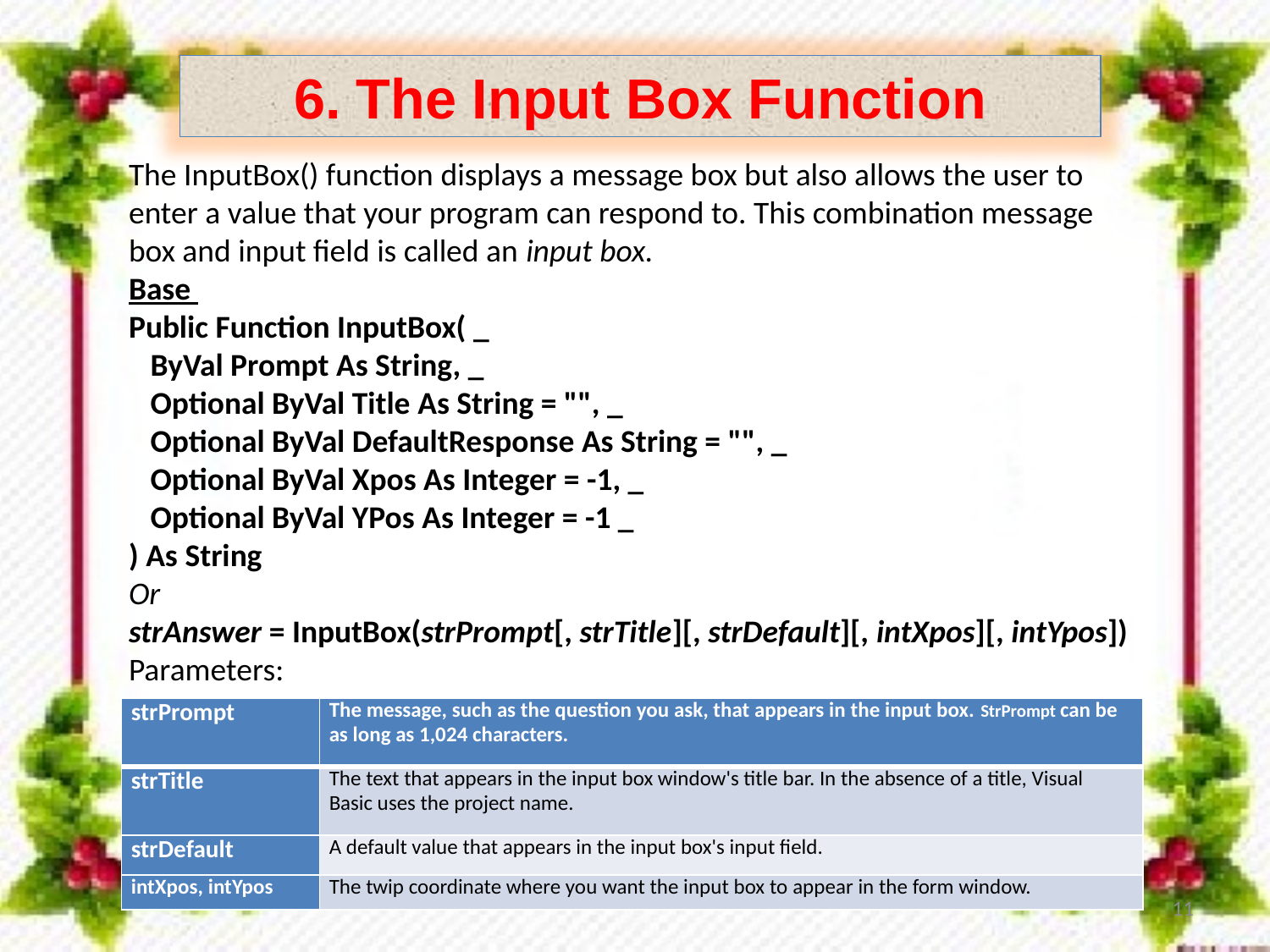

6. The Input Box Function
The InputBox() function displays a message box but also allows the user to enter a value that your program can respond to. This combination message box and input field is called an input box.
Base
Public Function InputBox( _
   ByVal Prompt As String, _
   Optional ByVal Title As String = "", _
   Optional ByVal DefaultResponse As String = "", _
   Optional ByVal Xpos As Integer = -1, _
   Optional ByVal YPos As Integer = -1 _
) As String
Or
strAnswer = InputBox(strPrompt[, strTitle][, strDefault][, intXpos][, intYpos])
Parameters:
| strPrompt | The message, such as the question you ask, that appears in the input box. StrPrompt can be as long as 1,024 characters. |
| --- | --- |
| strTitle | The text that appears in the input box window's title bar. In the absence of a title, Visual Basic uses the project name. |
| strDefault | A default value that appears in the input box's input field. |
| intXpos, intYpos | The twip coordinate where you want the input box to appear in the form window. |
11